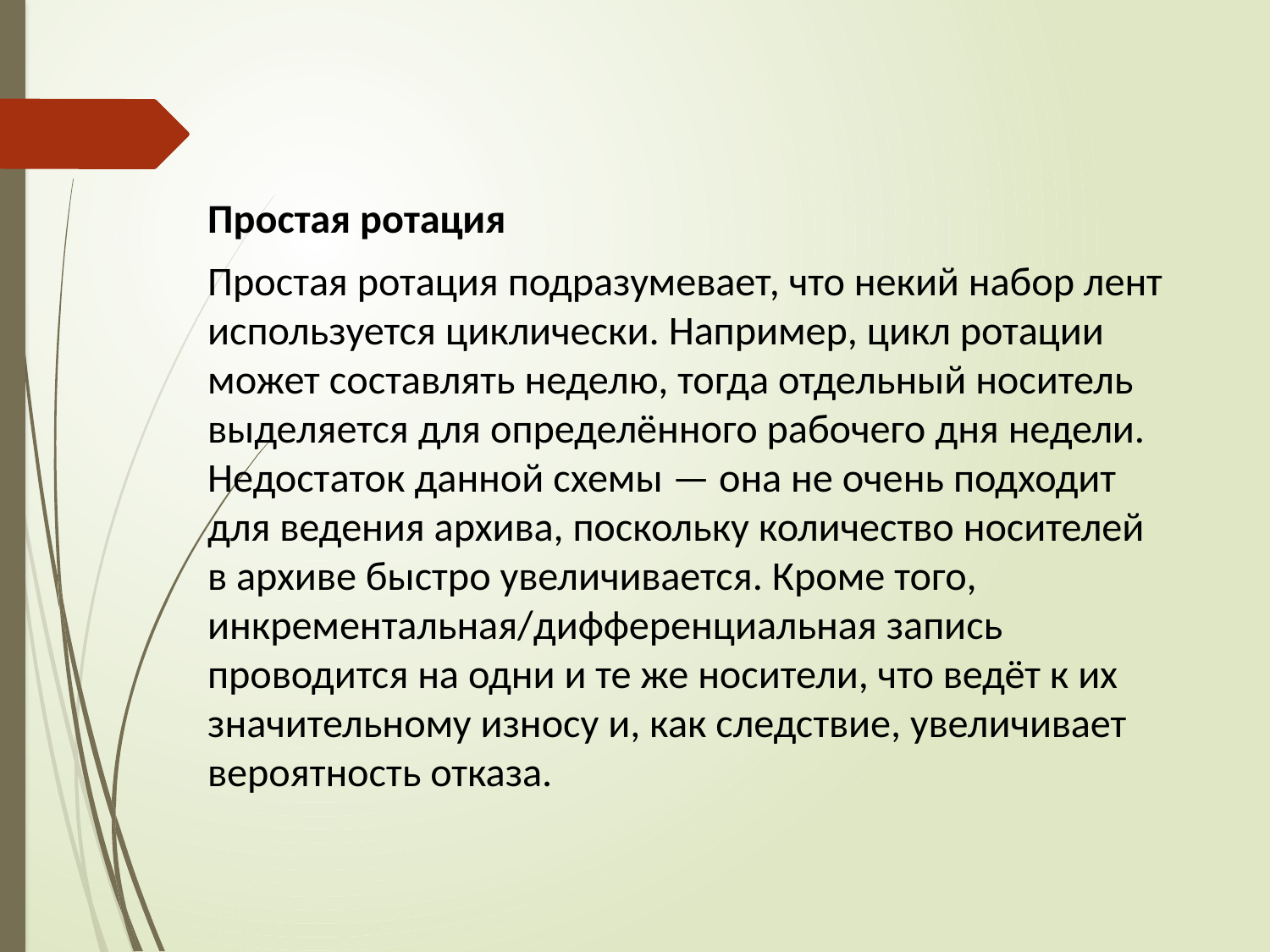

Простая ротация
Простая ротация подразумевает, что некий набор лент используется циклически. Например, цикл ротации может составлять неделю, тогда отдельный носитель выделяется для определённого рабочего дня недели. Недостаток данной схемы — она не очень подходит для ведения архива, поскольку количество носителей в архиве быстро увеличивается. Кроме того, инкрементальная/дифференциальная запись проводится на одни и те же носители, что ведёт к их значительному износу и, как следствие, увеличивает вероятность отказа.